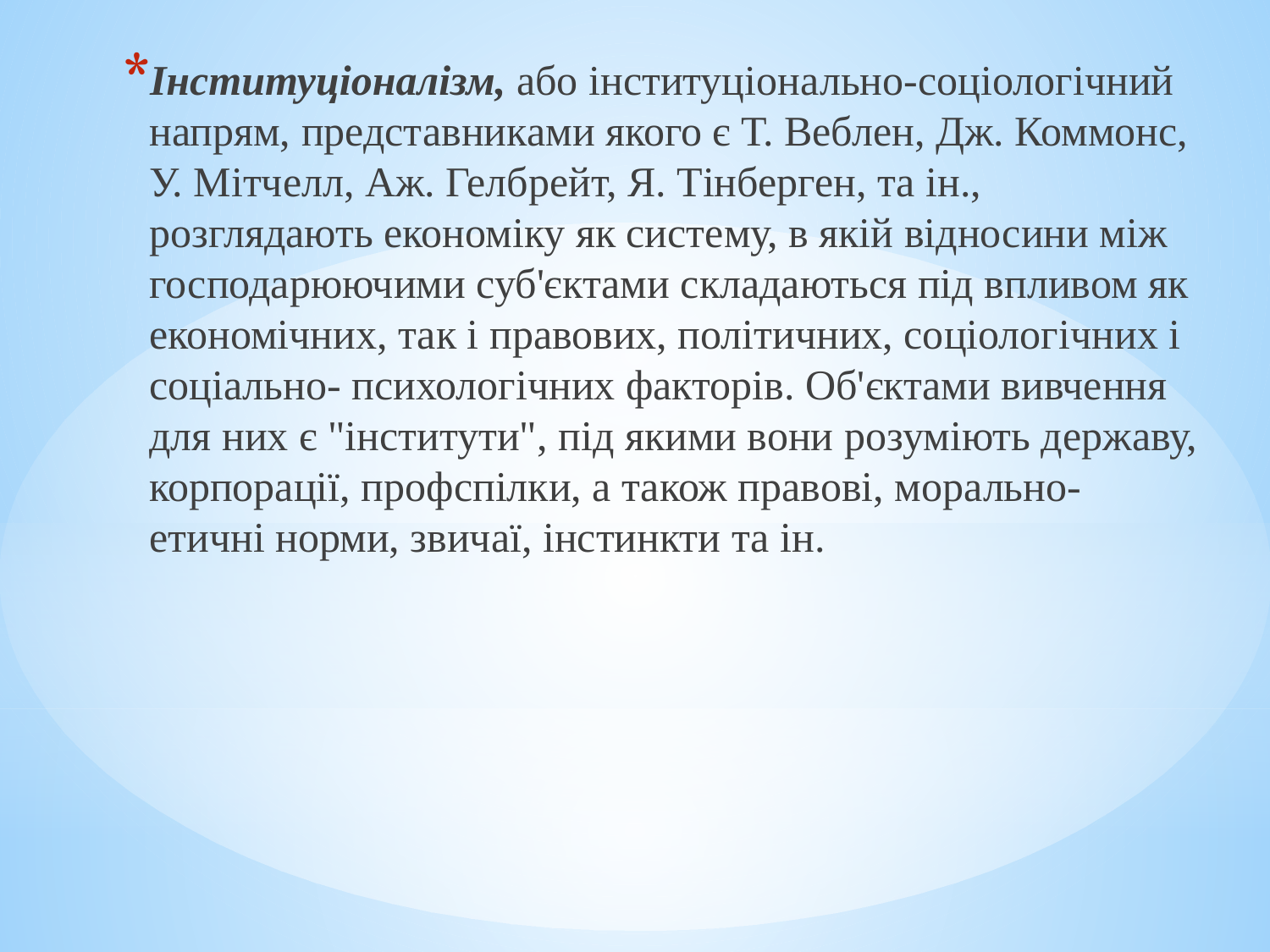

Інституціоналізм, або інституціонально-соціологічний напрям, представниками якого є Т. Веблен, Дж. Коммонс, У. Мітчелл, Аж. Гелбрейт, Я. Тінберген, та ін., розглядають економіку як систему, в якій відносини між господарюючими суб'єктами складаються під впливом як економічних, так і правових, політичних, соціологічних і соціально- психологічних факторів. Об'єктами вивчення для них є "інститути", під якими вони розуміють державу, корпорації, профспілки, а також правові, морально- етичні норми, звичаї, інстинкти та ін.